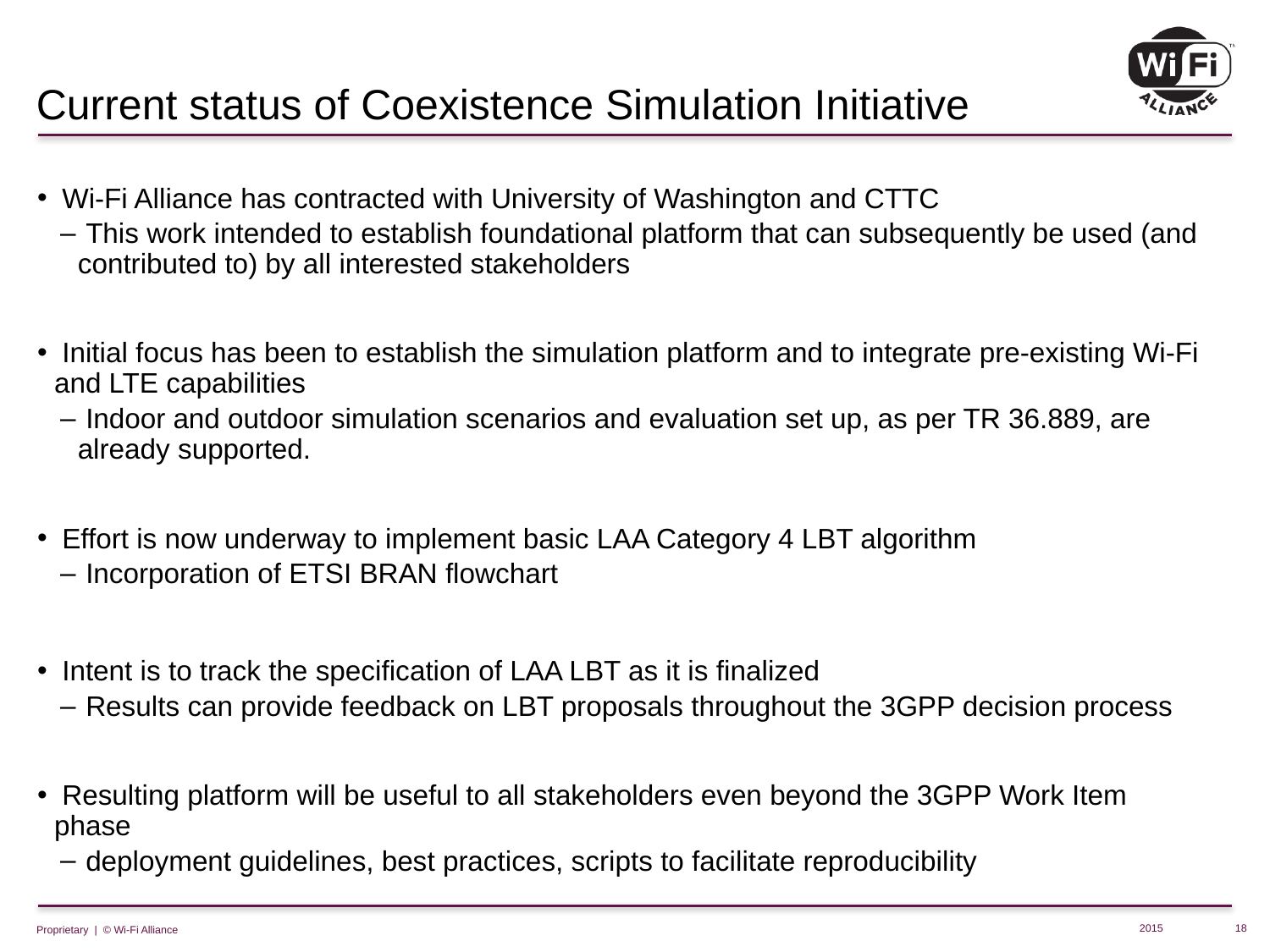

# Current status of Coexistence Simulation Initiative
 Wi-Fi Alliance has contracted with University of Washington and CTTC
 This work intended to establish foundational platform that can subsequently be used (and contributed to) by all interested stakeholders

 Initial focus has been to establish the simulation platform and to integrate pre-existing Wi-Fi and LTE capabilities
 Indoor and outdoor simulation scenarios and evaluation set up, as per TR 36.889, are already supported.

 Effort is now underway to implement basic LAA Category 4 LBT algorithm
 Incorporation of ETSI BRAN flowchart

 Intent is to track the specification of LAA LBT as it is finalized
 Results can provide feedback on LBT proposals throughout the 3GPP decision process

 Resulting platform will be useful to all stakeholders even beyond the 3GPP Work Item phase
 deployment guidelines, best practices, scripts to facilitate reproducibility